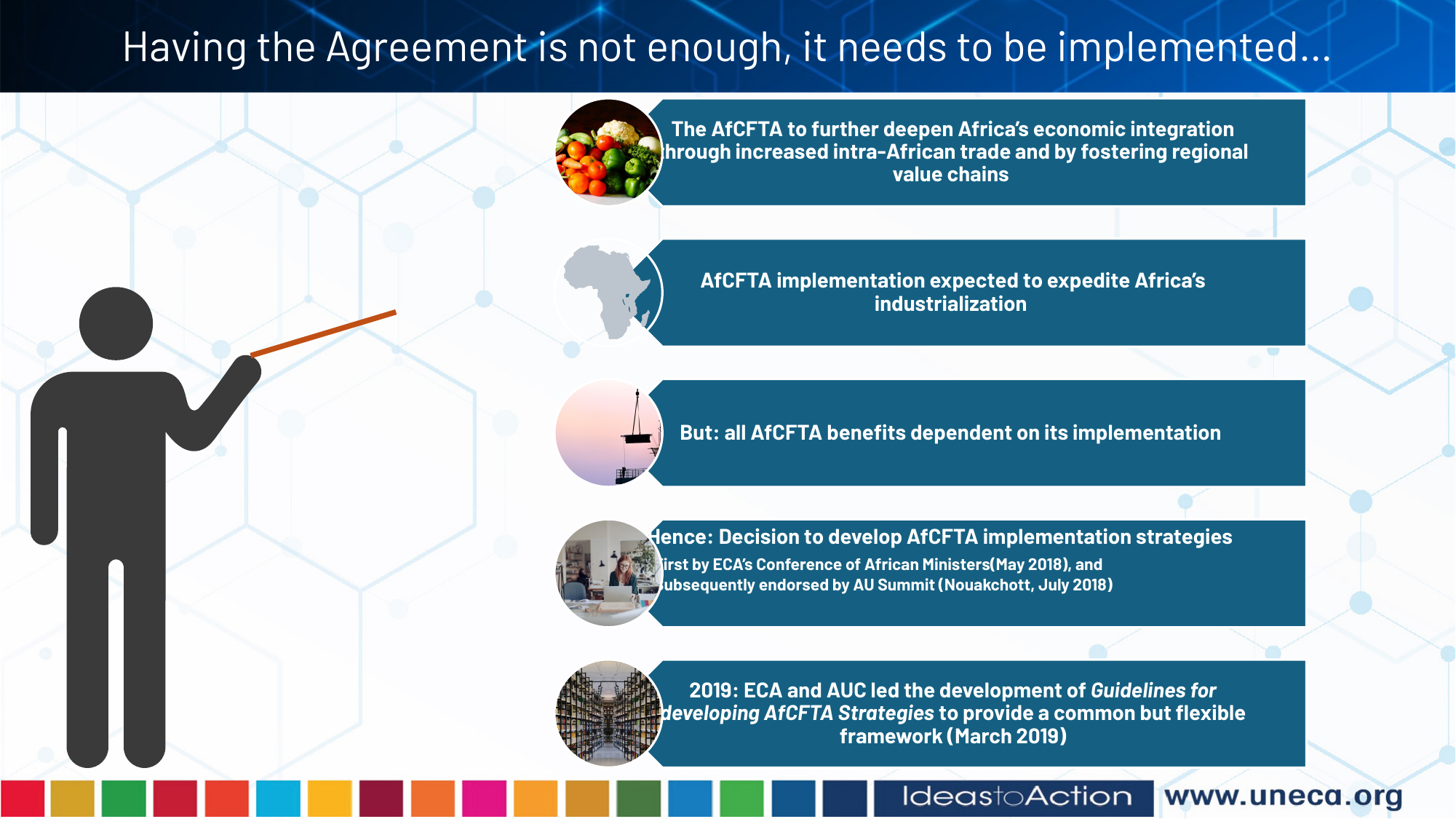

# Having the Agreement is not enough, it needs to be implemented…
The AfCFTA to further deepen Africa’s economic integration through increased intra-African trade and by fostering regional value chains
AfCFTA implementation expected to expedite Africa’s industrialization
But: all AfCFTA benefits dependent on its implementation
Hence: Decision to develop AfCFTA implementation strategies
First by ECA’s Conference of African Ministers(May 2018), and
Subsequently endorsed by AU Summit (Nouakchott, July 2018)
2019: ECA and AUC led the development of Guidelines for developing AfCFTA Strategies to provide a common but flexible framework (March 2019)